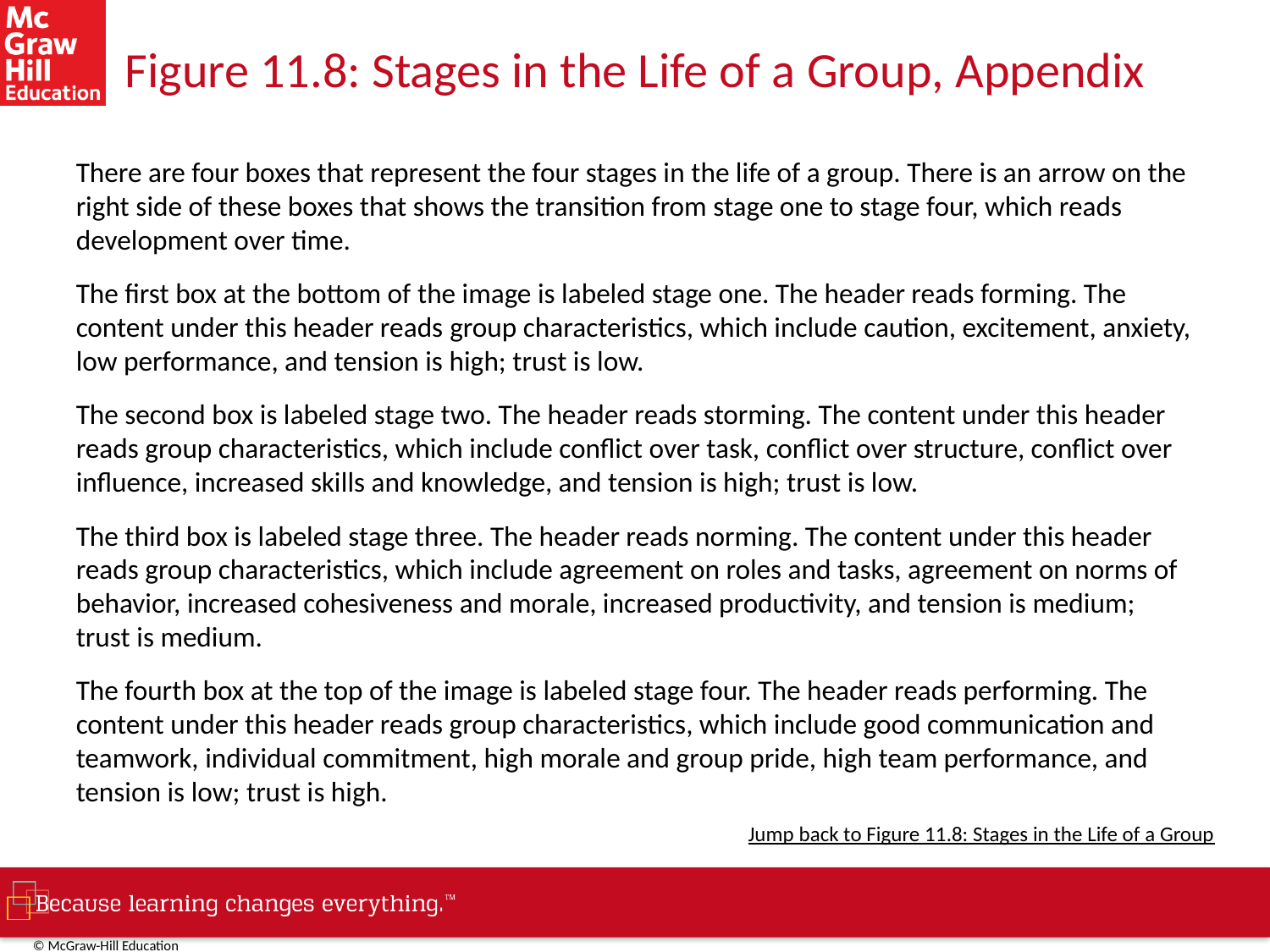

# Figure 11.8: Stages in the Life of a Group, Appendix
There are four boxes that represent the four stages in the life of a group. There is an arrow on the right side of these boxes that shows the transition from stage one to stage four, which reads development over time.
The first box at the bottom of the image is labeled stage one. The header reads forming. The content under this header reads group characteristics, which include caution, excitement, anxiety, low performance, and tension is high; trust is low.
The second box is labeled stage two. The header reads storming. The content under this header reads group characteristics, which include conflict over task, conflict over structure, conflict over influence, increased skills and knowledge, and tension is high; trust is low.
The third box is labeled stage three. The header reads norming. The content under this header reads group characteristics, which include agreement on roles and tasks, agreement on norms of behavior, increased cohesiveness and morale, increased productivity, and tension is medium; trust is medium.
The fourth box at the top of the image is labeled stage four. The header reads performing. The content under this header reads group characteristics, which include good communication and teamwork, individual commitment, high morale and group pride, high team performance, and tension is low; trust is high.
Jump back to Figure 11.8: Stages in the Life of a Group